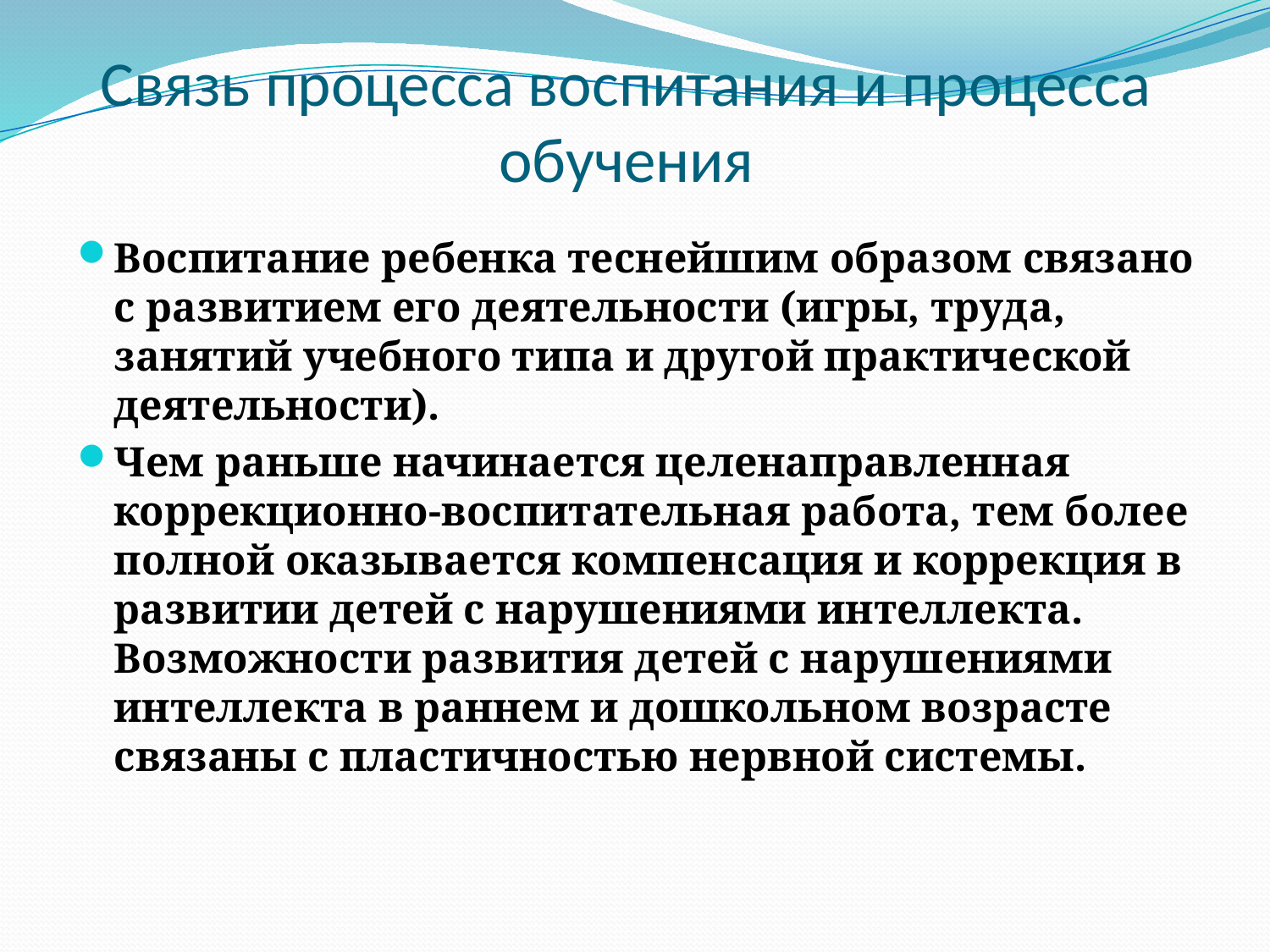

# Связь процесса воспитания и процесса обучения
Воспитание ребенка теснейшим образом связано с развитием его деятельности (игры, труда, занятий учебного типа и другой практической деятельности).
Чем раньше начинается целенаправленная коррекционно-воспитательная работа, тем более полной оказывается компенсация и коррекция в развитии детей с нарушениями интеллекта.  Возможности развития детей с нарушениями интеллекта в раннем и дошкольном возрасте связаны с пластичностью нервной системы.